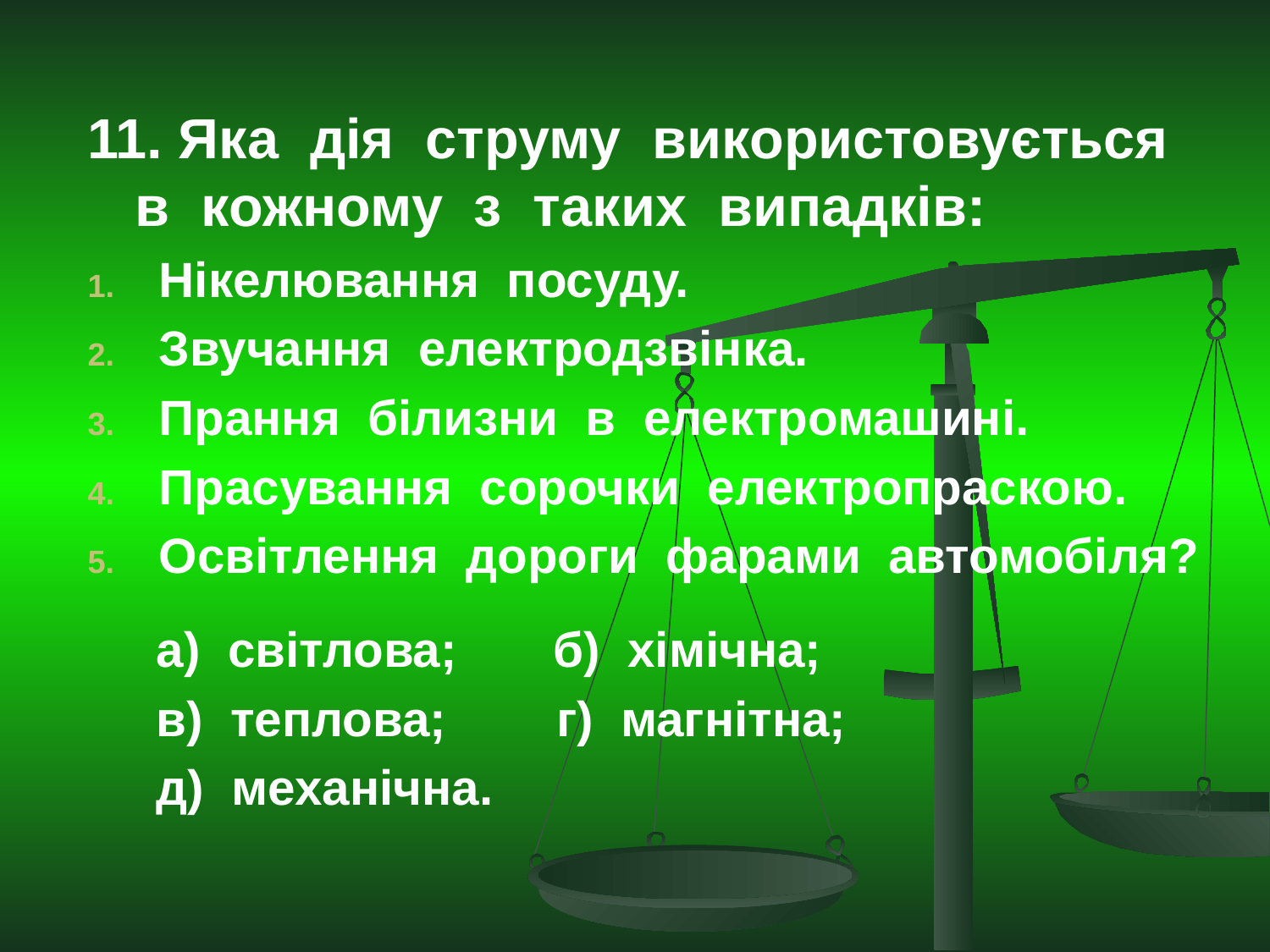

11. Яка  дія  струму  використовується  в  кожному  з  таких  випадків:
Нікелювання  посуду.
Звучання  електродзвінка.
Прання  білизни  в  електромашині.
Прасування  сорочки  електропраскою.
Освітлення  дороги  фарами  автомобіля?

     а)  світлова;       б)  хімічна;
     в)  теплова;        г)  магнітна;
     д)  механічна.

#